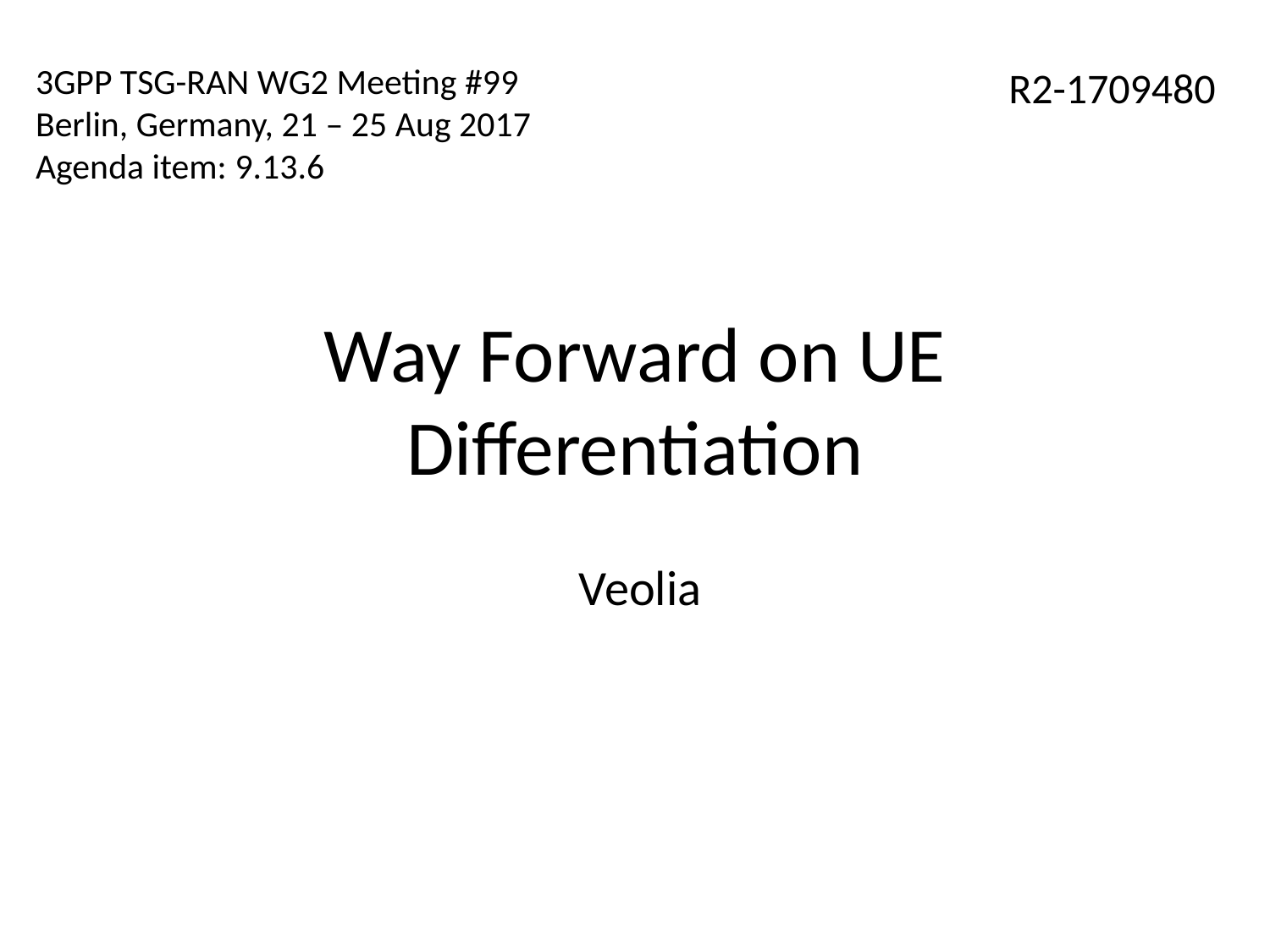

3GPP TSG-RAN WG2 Meeting #99
Berlin, Germany, 21 – 25 Aug 2017
Agenda item: 9.13.6
R2-1709480
# Way Forward on UE Differentiation
Veolia